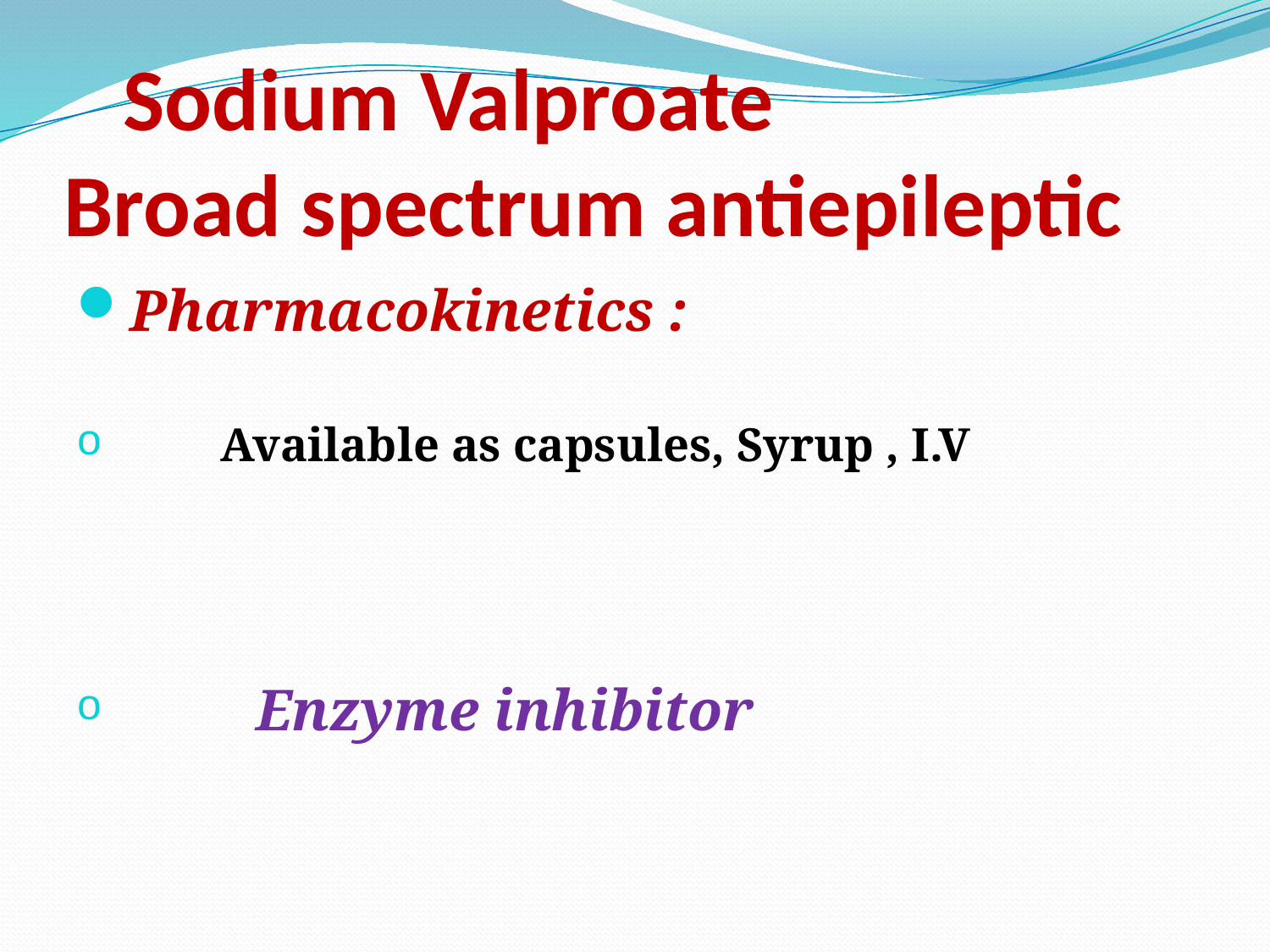

# Sodium Valproate Broad spectrum antiepileptic
Pharmacokinetics :

         Available as capsules, Syrup , I.V

            Enzyme inhibitor